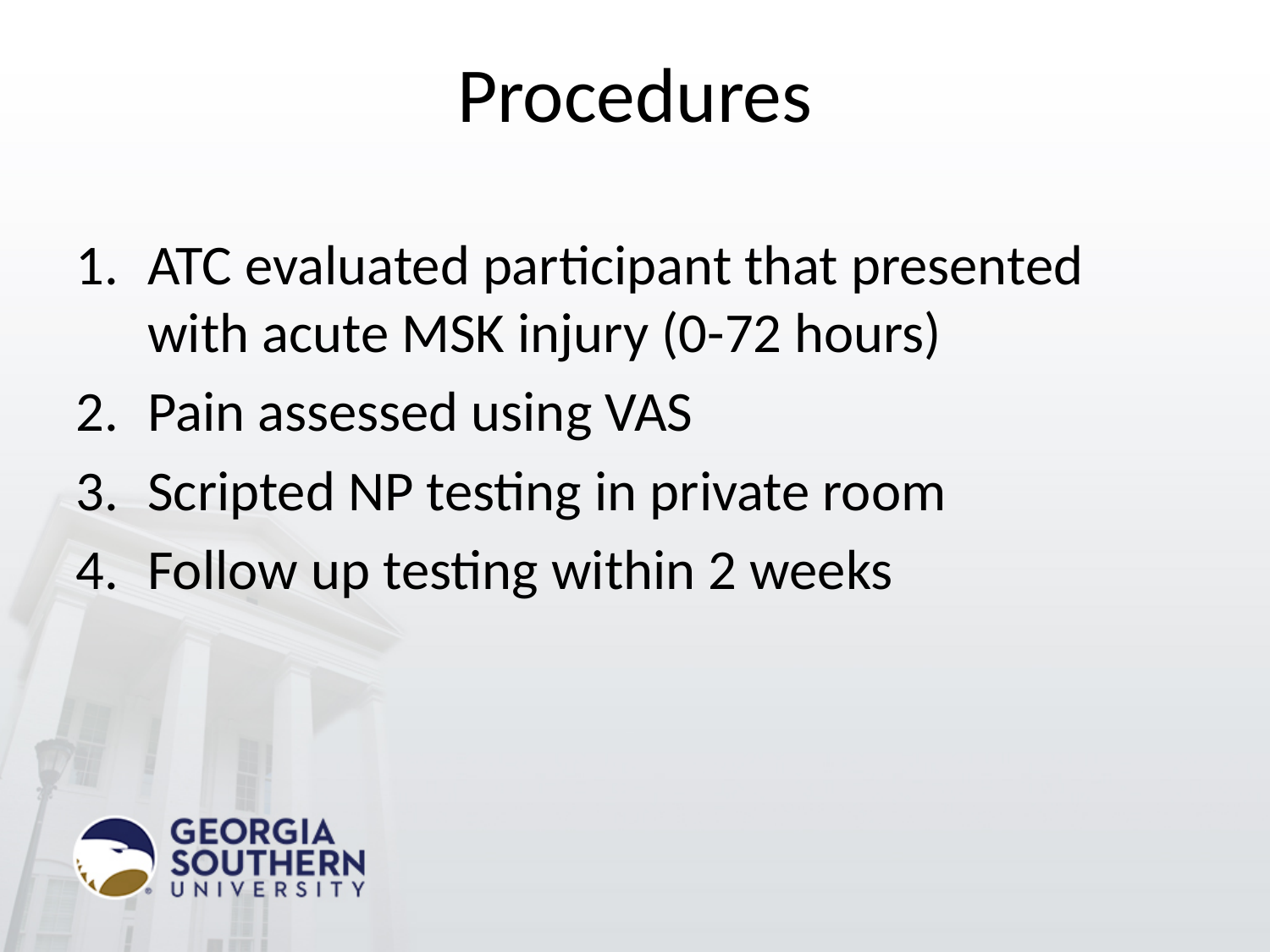

# Procedures
ATC evaluated participant that presented with acute MSK injury (0-72 hours)
Pain assessed using VAS
Scripted NP testing in private room
Follow up testing within 2 weeks